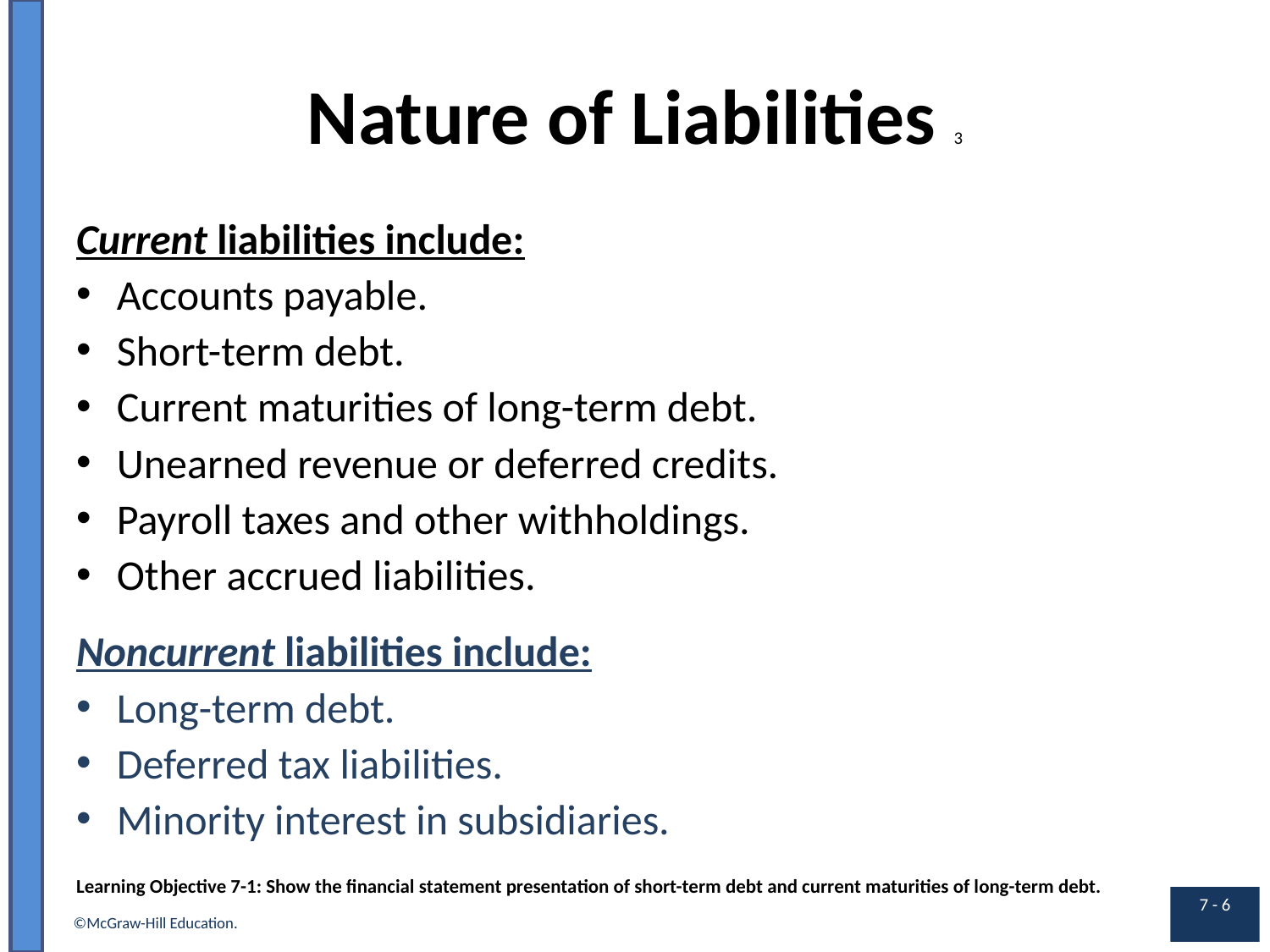

# Nature of Liabilities 3
Current liabilities include:
Accounts payable.
Short-term debt.
Current maturities of long-term debt.
Unearned revenue or deferred credits.
Payroll taxes and other withholdings.
Other accrued liabilities.
Noncurrent liabilities include:
Long-term debt.
Deferred tax liabilities.
Minority interest in subsidiaries.
Learning Objective 7-1: Show the financial statement presentation of short-term debt and current maturities of long-term debt.